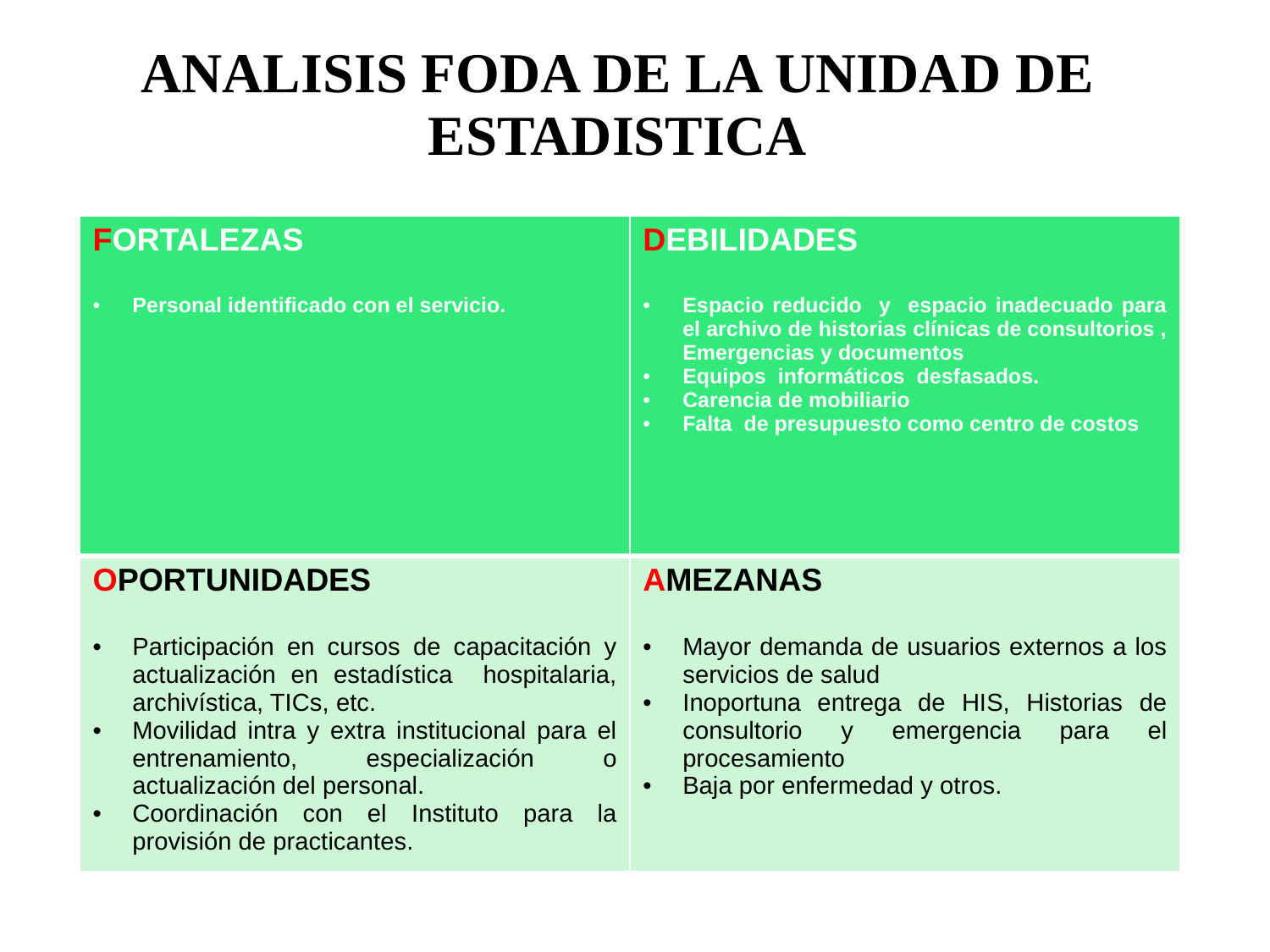

ANALISIS FODA DE LA UNIDAD DE ESTADISTICA
| FORTALEZAS Personal identificado con el servicio. | DEBILIDADES Espacio reducido y espacio inadecuado para el archivo de historias clínicas de consultorios , Emergencias y documentos Equipos informáticos desfasados. Carencia de mobiliario Falta de presupuesto como centro de costos |
| --- | --- |
| OPORTUNIDADES Participación en cursos de capacitación y actualización en estadística hospitalaria, archivística, TICs, etc. Movilidad intra y extra institucional para el entrenamiento, especialización o actualización del personal. Coordinación con el Instituto para la provisión de practicantes. | AMEZANAS Mayor demanda de usuarios externos a los servicios de salud Inoportuna entrega de HIS, Historias de consultorio y emergencia para el procesamiento Baja por enfermedad y otros. |